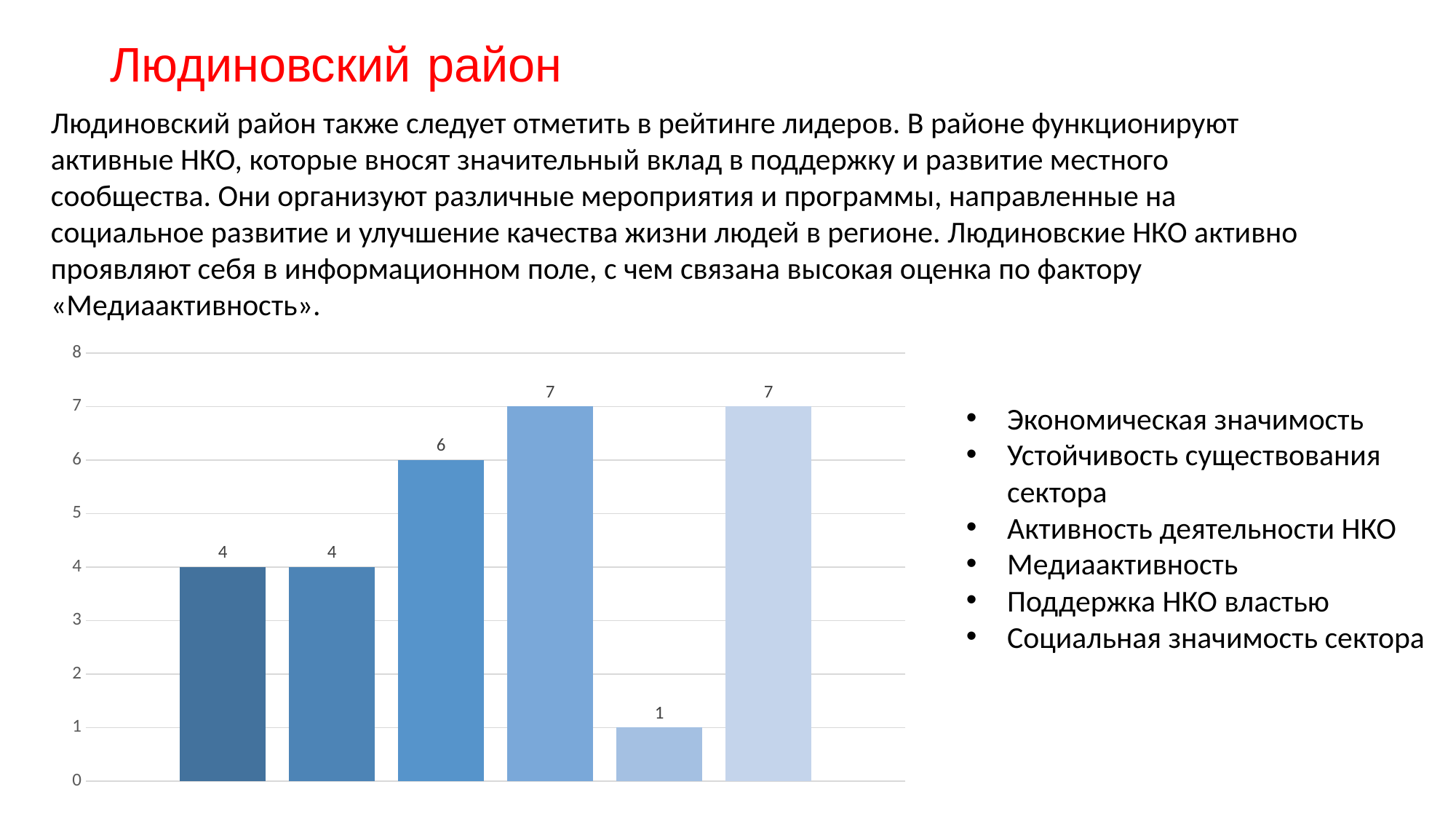

Людиновский район
Людиновский район также следует отметить в рейтинге лидеров. В районе функционируют активные НКО, которые вносят значительный вклад в поддержку и развитие местного сообщества. Они организуют различные мероприятия и программы, направленные на социальное развитие и улучшение качества жизни людей в регионе. Людиновские НКО активно проявляют себя в информационном поле, с чем связана высокая оценка по фактору «Медиаактивность».

### Chart

| Category | Ряд 1 | Ряд 2 | Ряд 3 | Ряд 4 | Ряд 5 | Ряд 6 |
|---|---|---|---|---|---|---|
| Категория 1 | 4.0 | 4.0 | 6.0 | 7.0 | 1.0 | 7.0 |
Экономическая значимость
Устойчивость существования сектора
Активность деятельности НКО
Медиаактивность
Поддержка НКО властью
Социальная значимость сектора